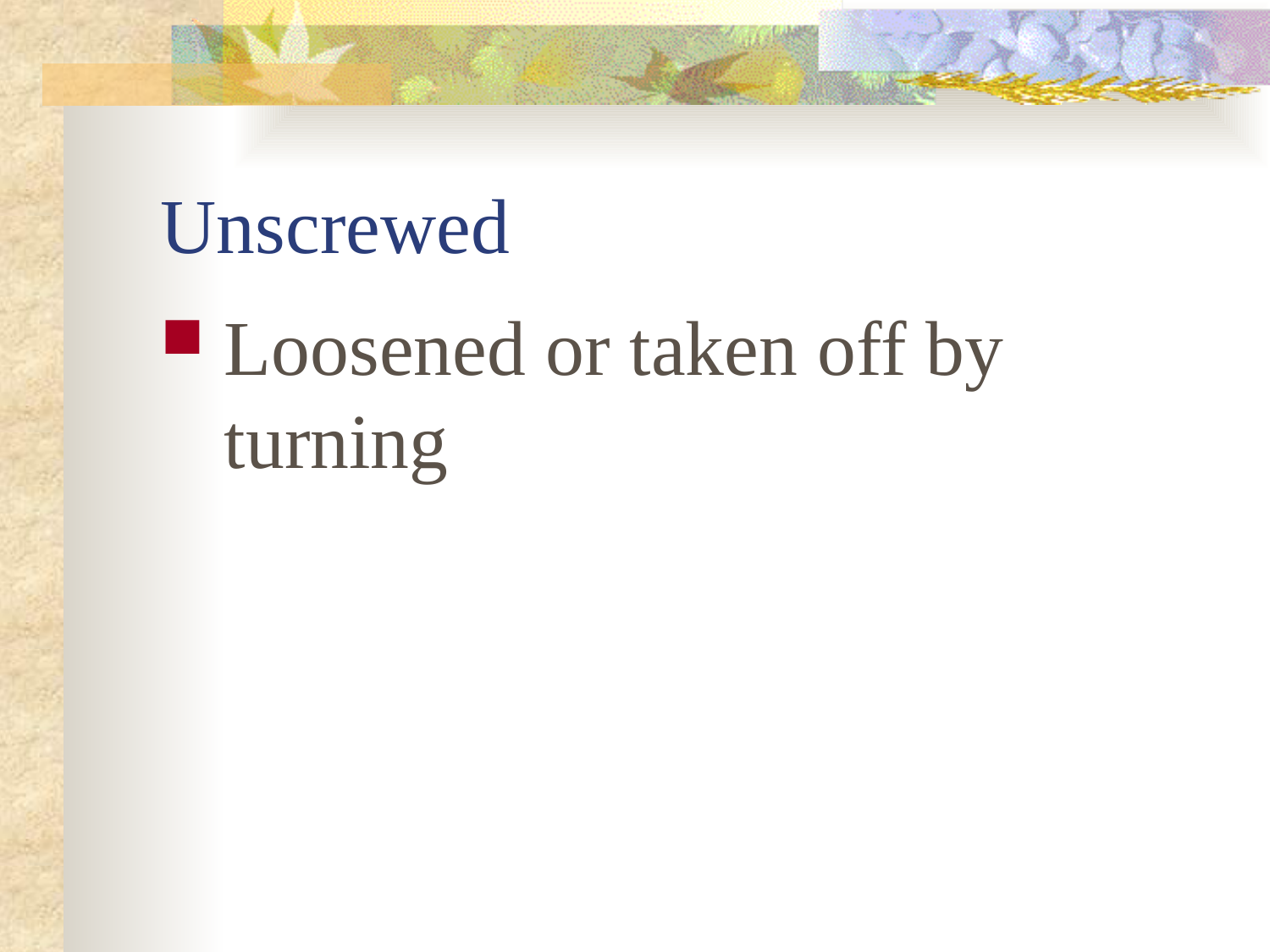

# Unscrewed
Loosened or taken off by turning